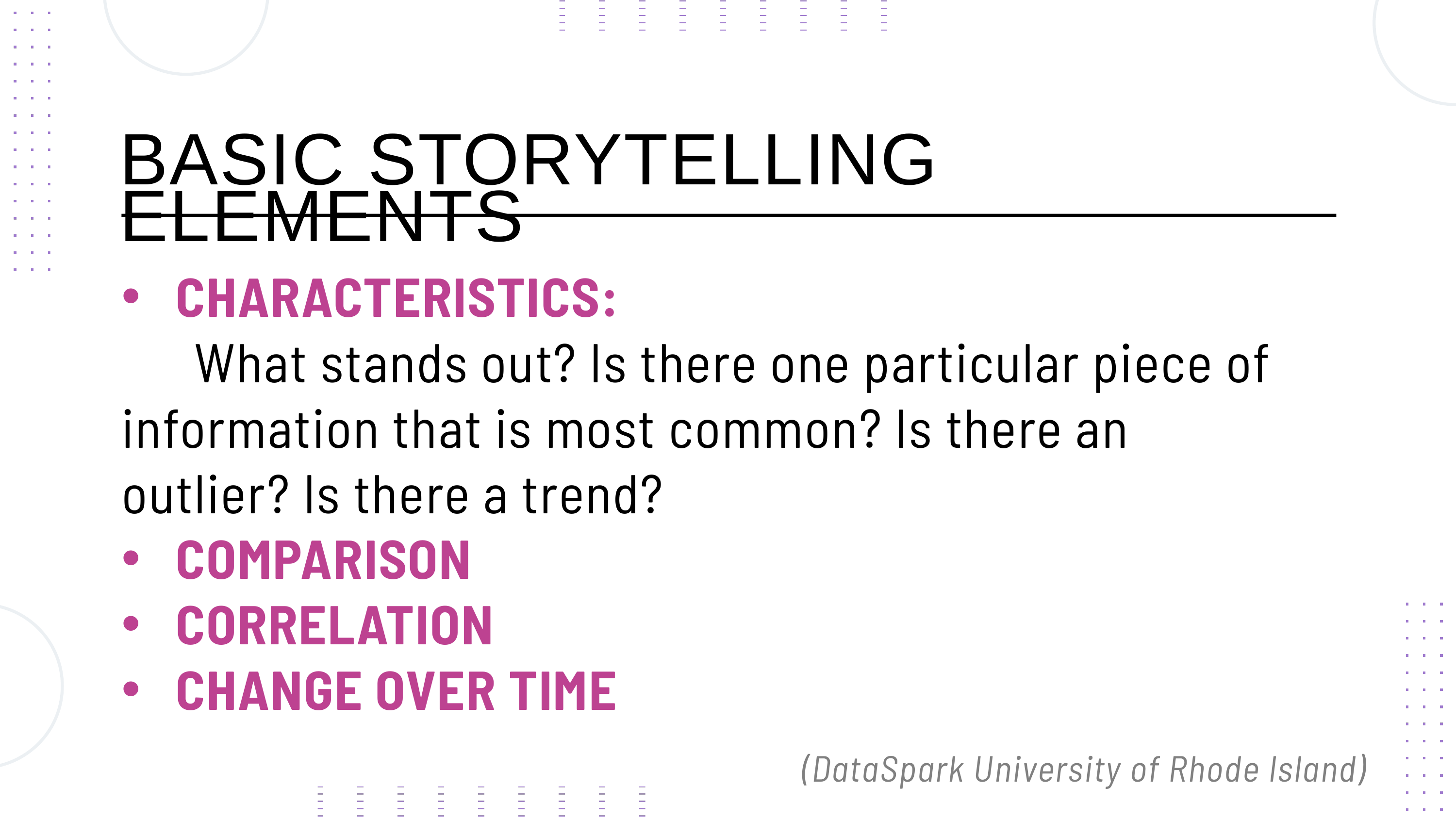

BASIC STORYTELLING ELEMENTS

CHARACTERISTICS:
	What stands out? Is there one particular piece of 	information that is most common? Is there an 	outlier? Is there a trend?
COMPARISON
CORRELATION
CHANGE OVER TIME

(DataSpark University of Rhode Island)